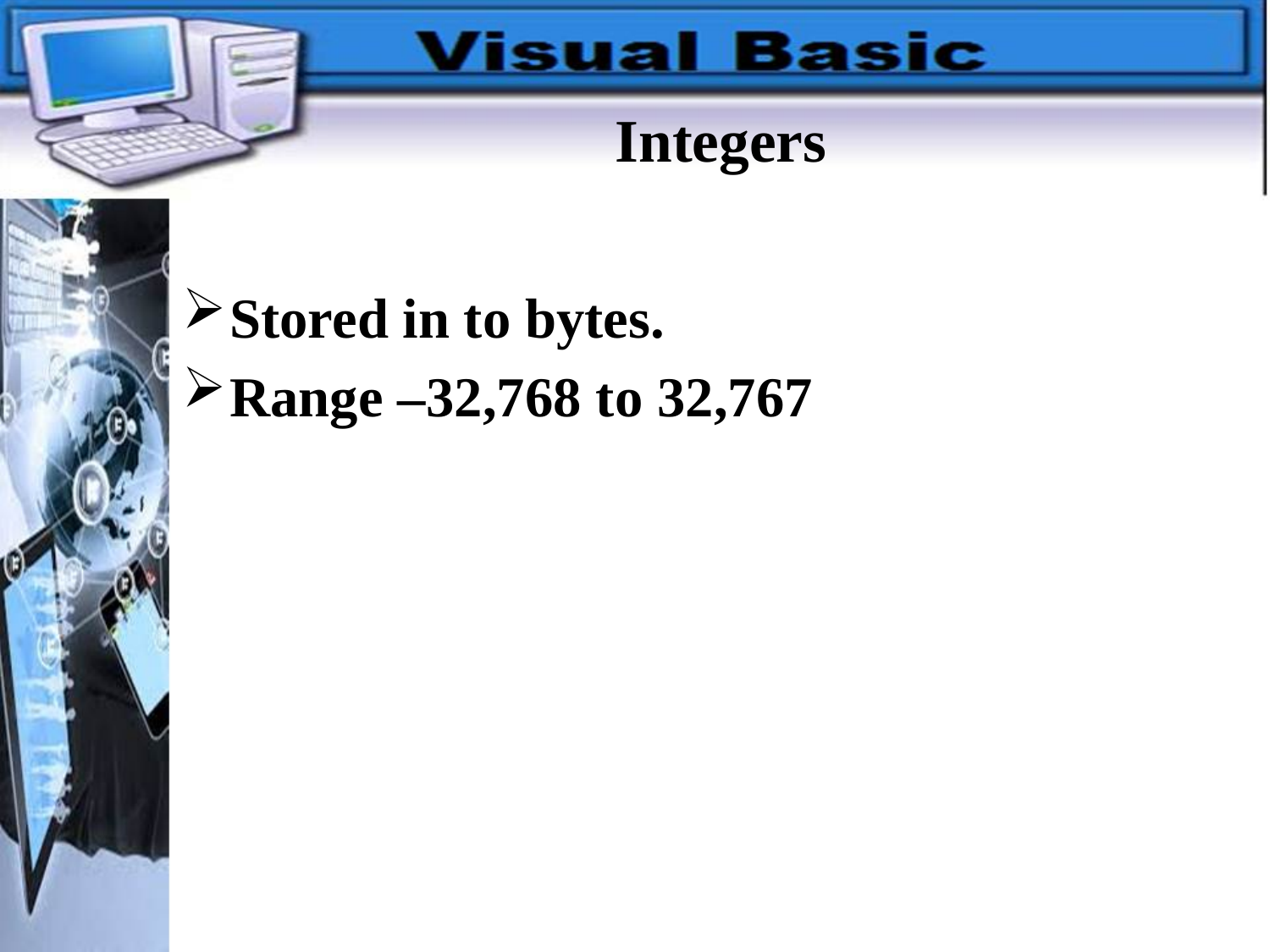

# Integers
Stored in to bytes.
Range –32,768 to 32,767